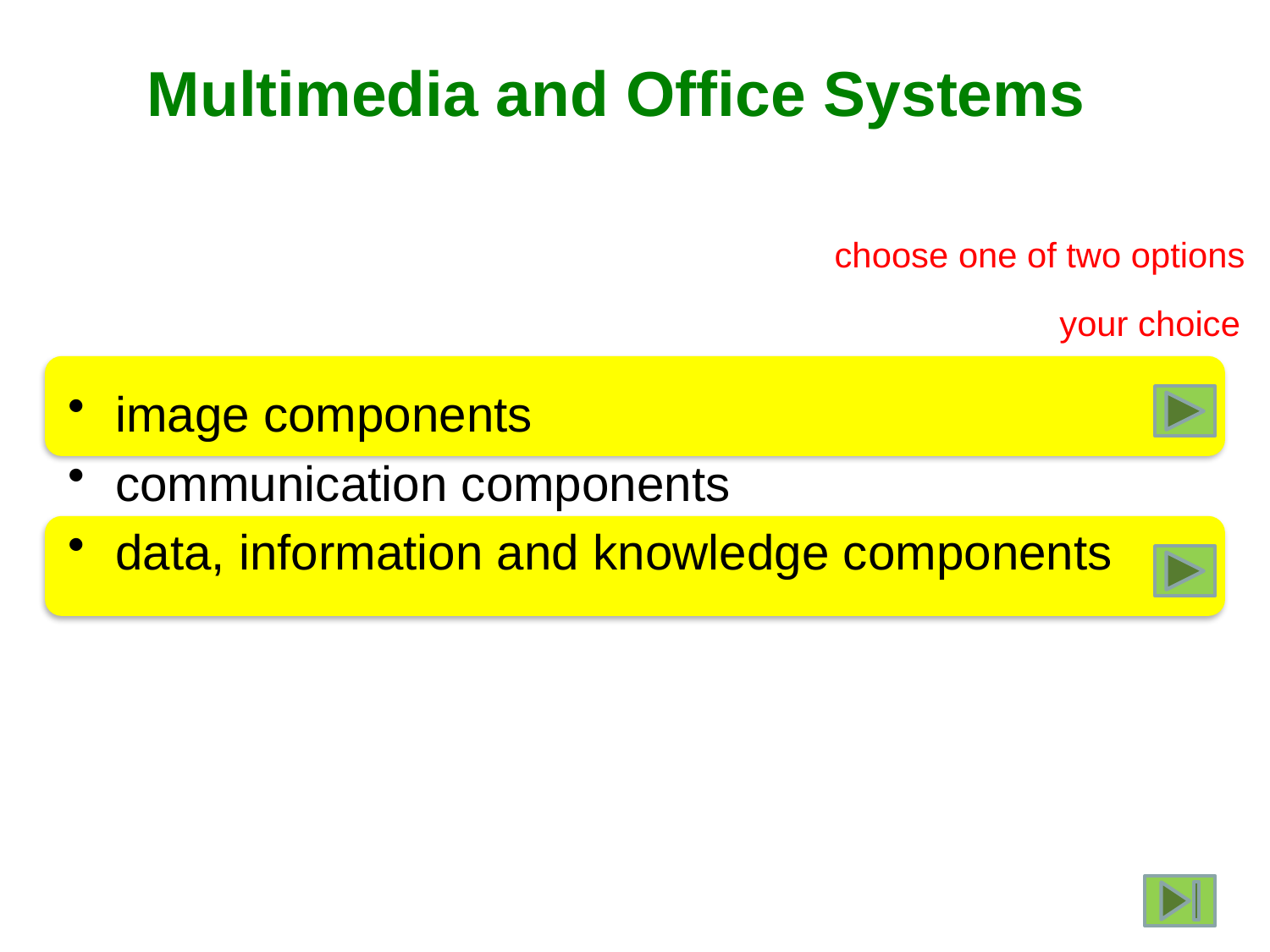

Multimedia and Office Systems
choose one of two options
your choice

image components
communication components
data, information and knowledge components